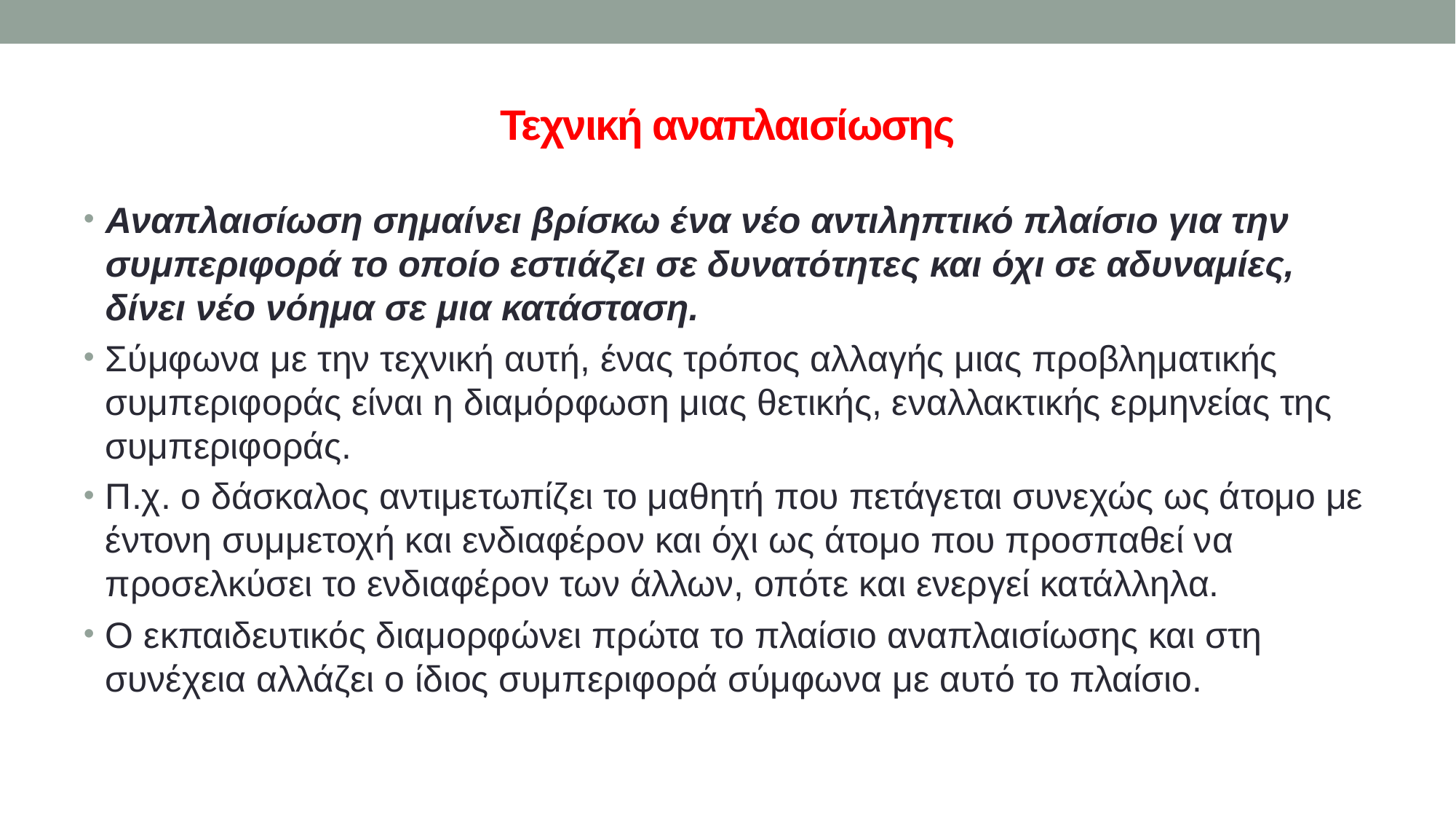

# Τεχνική αναπλαισίωσης
Αναπλαισίωση σημαίνει βρίσκω ένα νέο αντιληπτικό πλαίσιο για την συμπεριφορά το οποίο εστιάζει σε δυνατότητες και όχι σε αδυναμίες, δίνει νέο νόημα σε μια κατάσταση.
Σύμφωνα με την τεχνική αυτή, ένας τρόπος αλλαγής μιας προβληματικής συμπεριφοράς είναι η διαμόρφωση μιας θετικής, εναλλακτικής ερμηνείας της συμπεριφοράς.
Π.χ. ο δάσκαλος αντιμετωπίζει το μαθητή που πετάγεται συνεχώς ως άτομο με έντονη συμμετοχή και ενδιαφέρον και όχι ως άτομο που προσπαθεί να προσελκύσει το ενδιαφέρον των άλλων, οπότε και ενεργεί κατάλληλα.
Ο εκπαιδευτικός διαμορφώνει πρώτα το πλαίσιο αναπλαισίωσης και στη συνέχεια αλλάζει ο ίδιος συμπεριφορά σύμφωνα με αυτό το πλαίσιο.